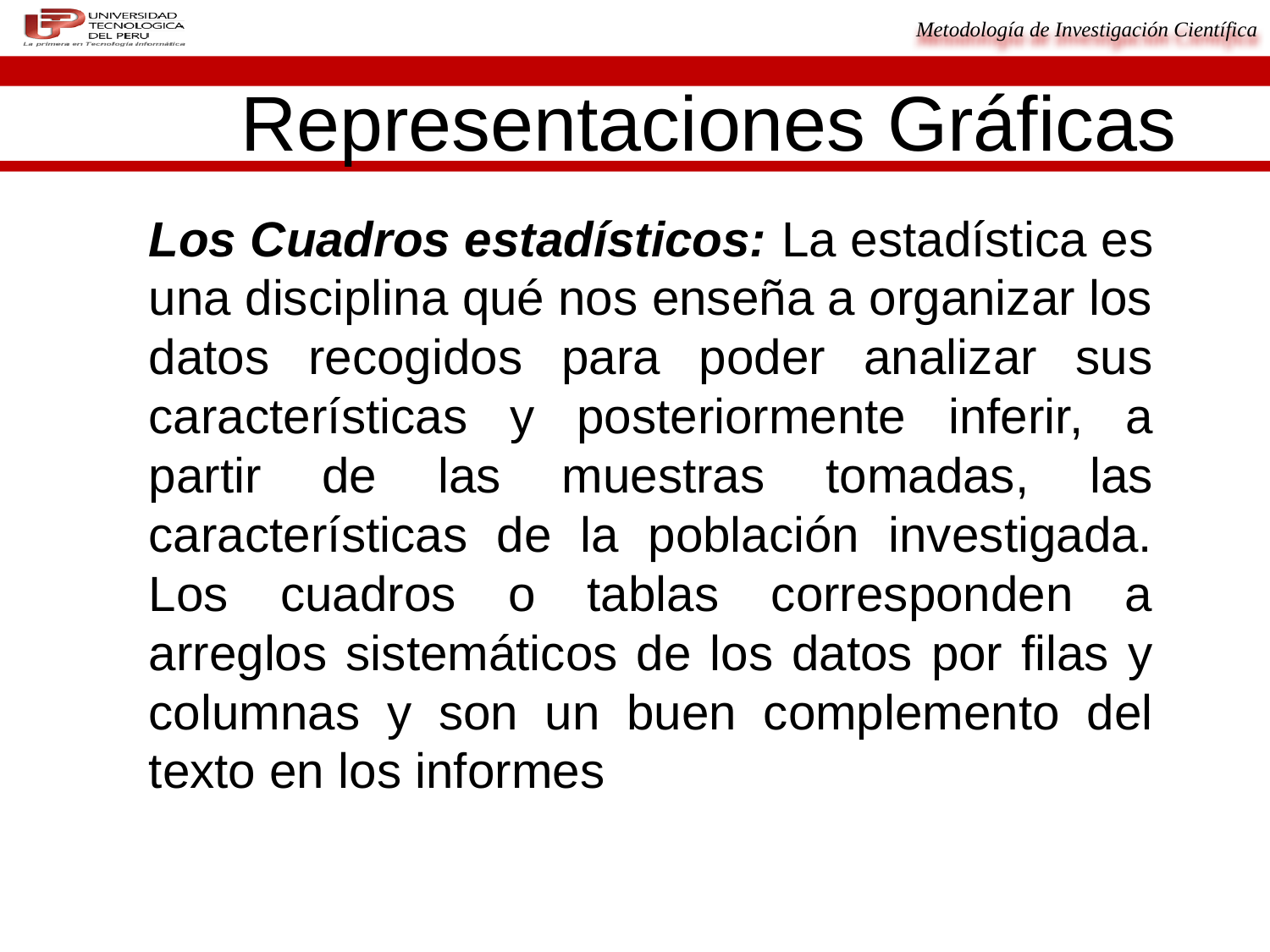

# Representaciones Gráficas
Los Cuadros estadísticos: La estadística es una disciplina qué nos enseña a organizar los datos recogidos para poder analizar sus características y posteriormente inferir, a partir de las muestras tomadas, las características de la población investigada. Los cuadros o tablas corresponden a arreglos sistemáticos de los datos por filas y columnas y son un buen complemento del texto en los informes